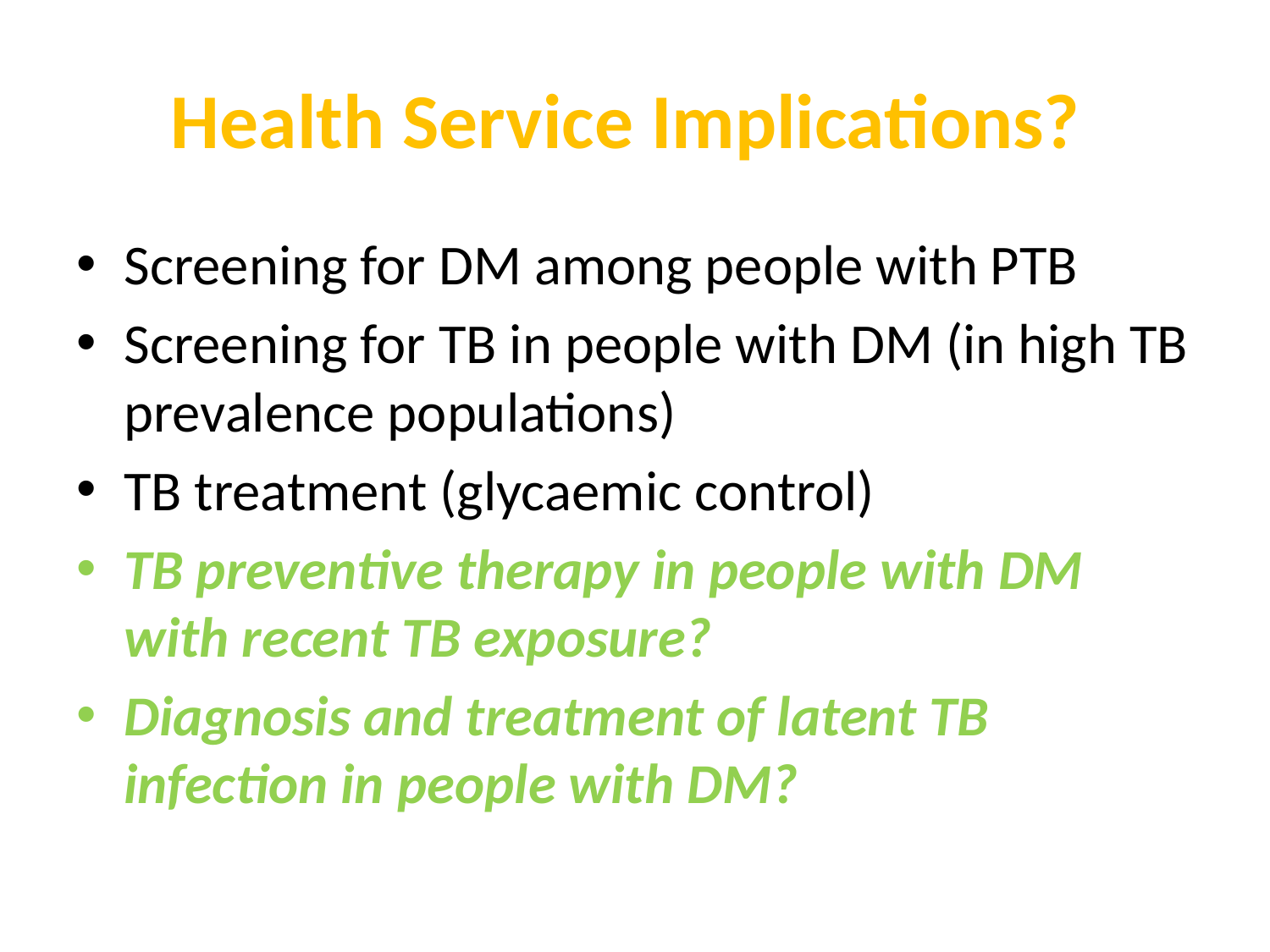

# Health Service Implications?
Screening for DM among people with PTB
Screening for TB in people with DM (in high TB prevalence populations)
TB treatment (glycaemic control)
TB preventive therapy in people with DM with recent TB exposure?
Diagnosis and treatment of latent TB infection in people with DM?